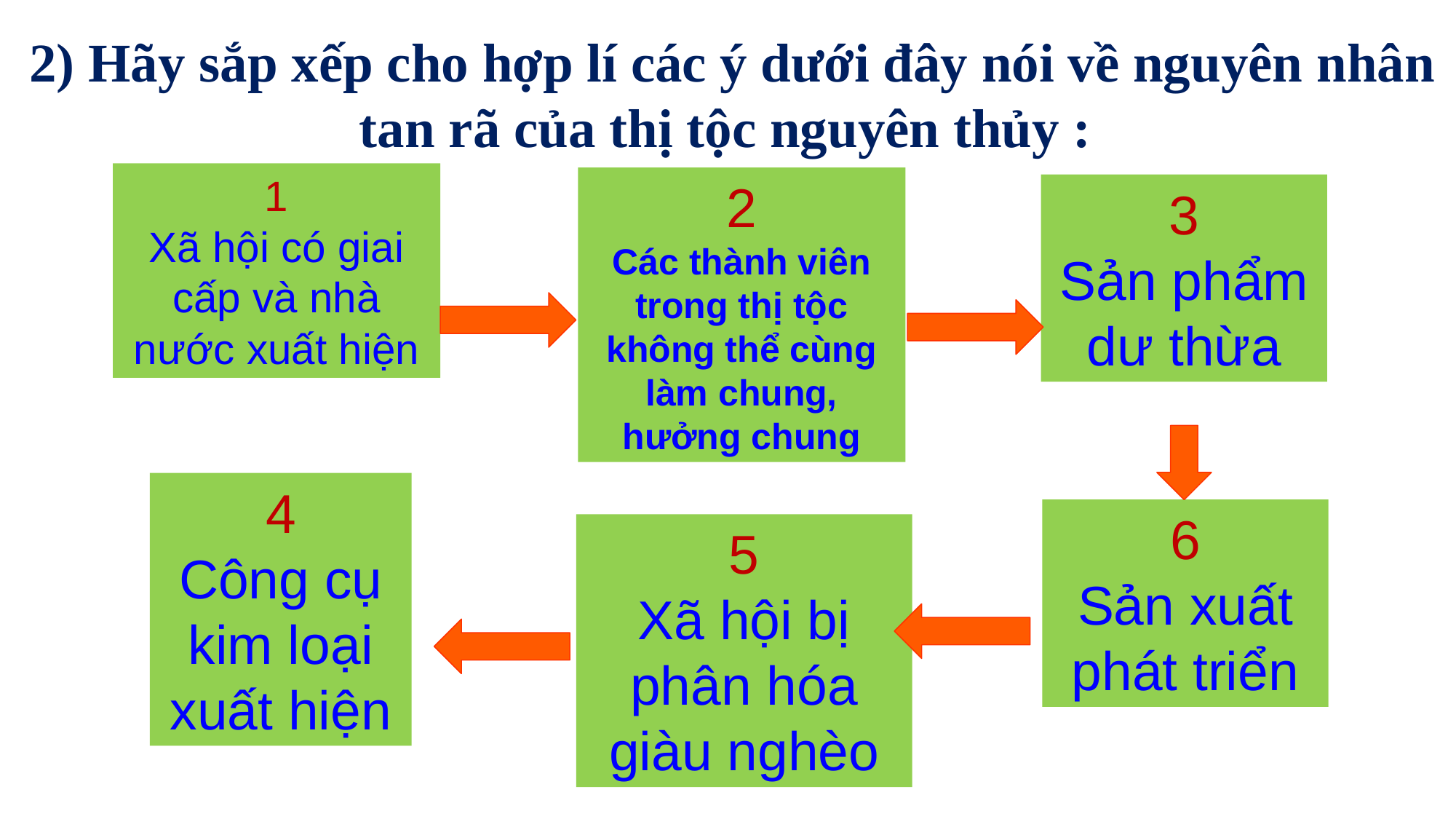

# 2) Hãy sắp xếp cho hợp lí các ý dưới đây nói về nguyên nhân tan rã của thị tộc nguyên thủy :
1
Xã hội có giai cấp và nhà nước xuất hiện
2
Các thành viên trong thị tộc không thể cùng làm chung, hưởng chung
3
Sản phẩm dư thừa

4
Công cụ kim loại xuất hiện
6
Sản xuất phát triển
5
Xã hội bị phân hóa giàu nghèo